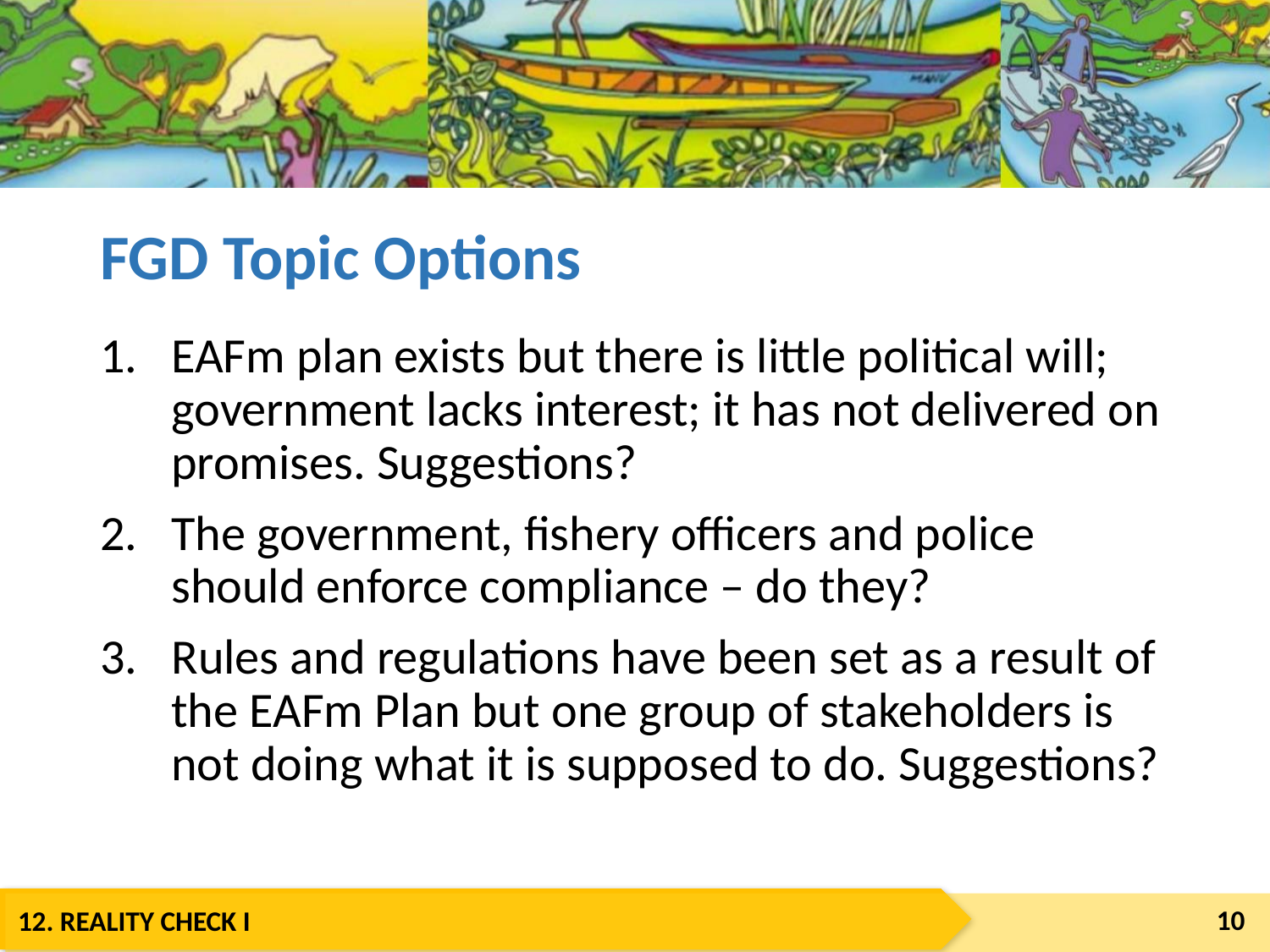

# FGD Topic Options
EAFm plan exists but there is little political will; government lacks interest; it has not delivered on promises. Suggestions?
The government, fishery officers and police should enforce compliance – do they?
Rules and regulations have been set as a result of the EAFm Plan but one group of stakeholders is not doing what it is supposed to do. Suggestions?

10